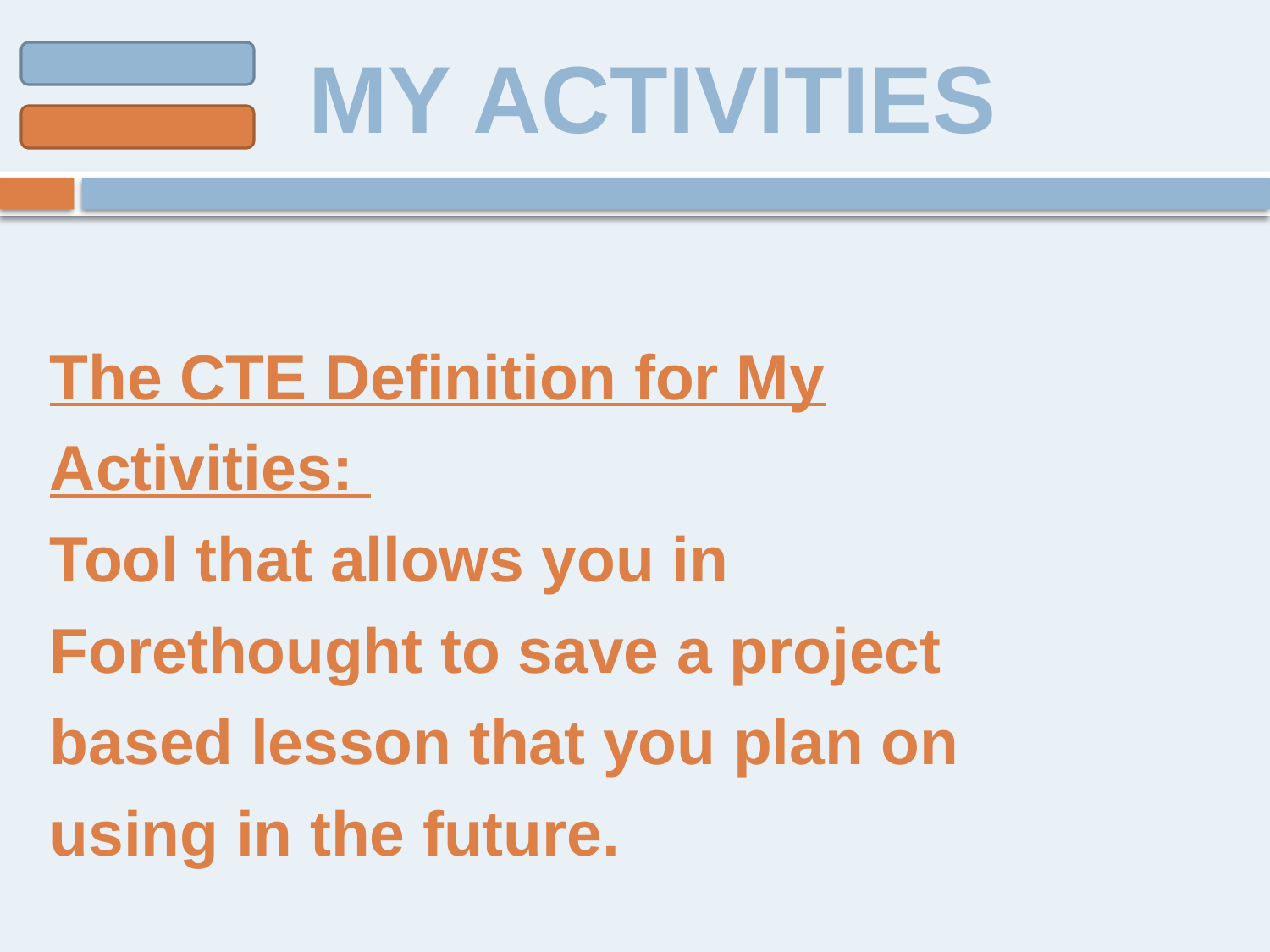

MY ACTIVITIES

The CTE Definition for My Activities:
Tool that allows you in Forethought to save a project based lesson that you plan on using in the future.